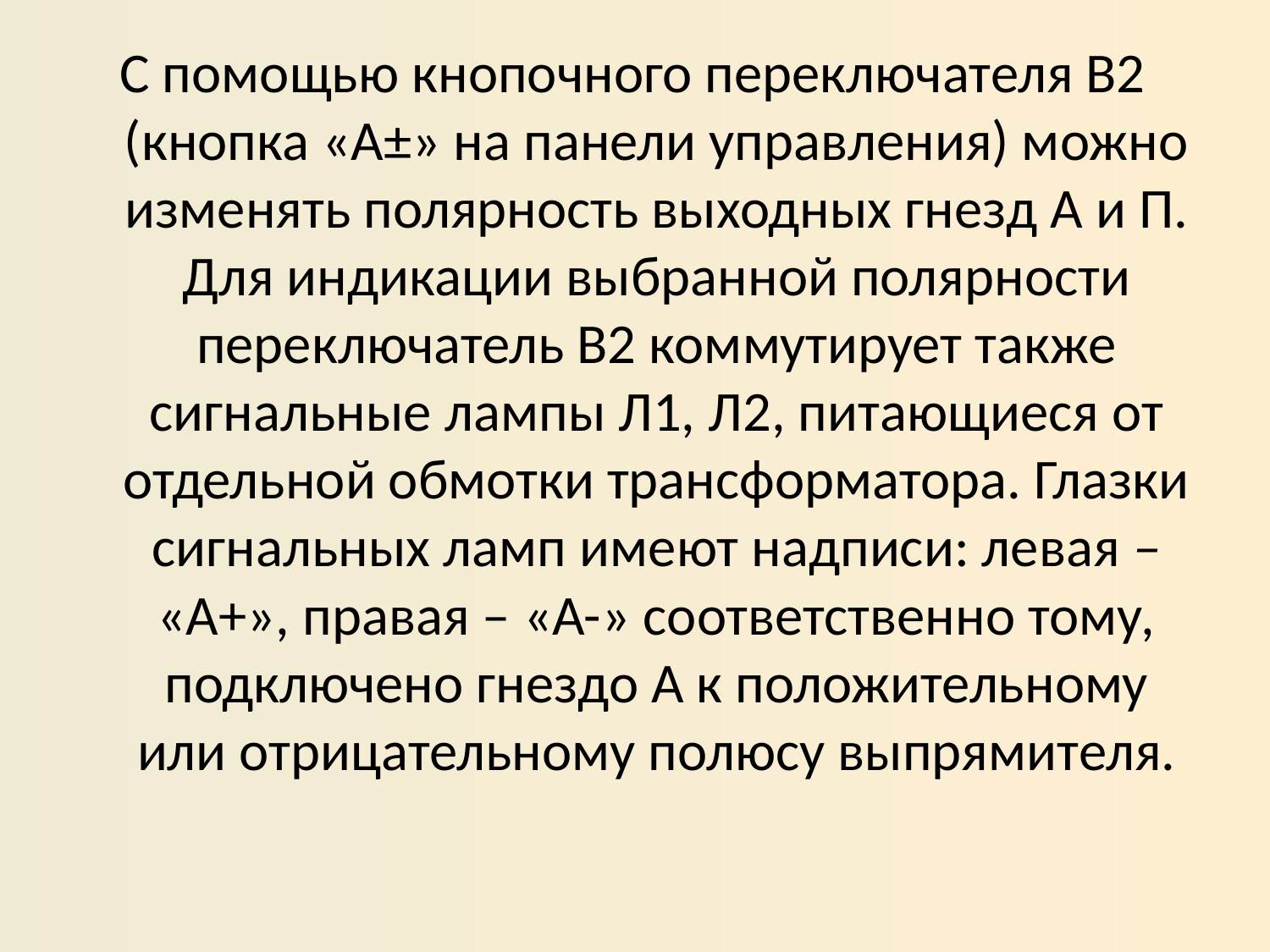

С помощью кнопочного переключателя B2 (кнопка «А±» на панели управления) можно изменять полярность выходных гнезд А и П. Для индикации выбранной полярности переключатель В2 коммутирует также сигнальные лампы Л1, Л2, питающиеся от отдельной обмотки трансформатора. Глазки сигнальных ламп имеют надписи: левая – «А+», правая – «А-» соответственно тому, подключено гнездо А к положительному или отрицательному полюсу выпрямителя.

#